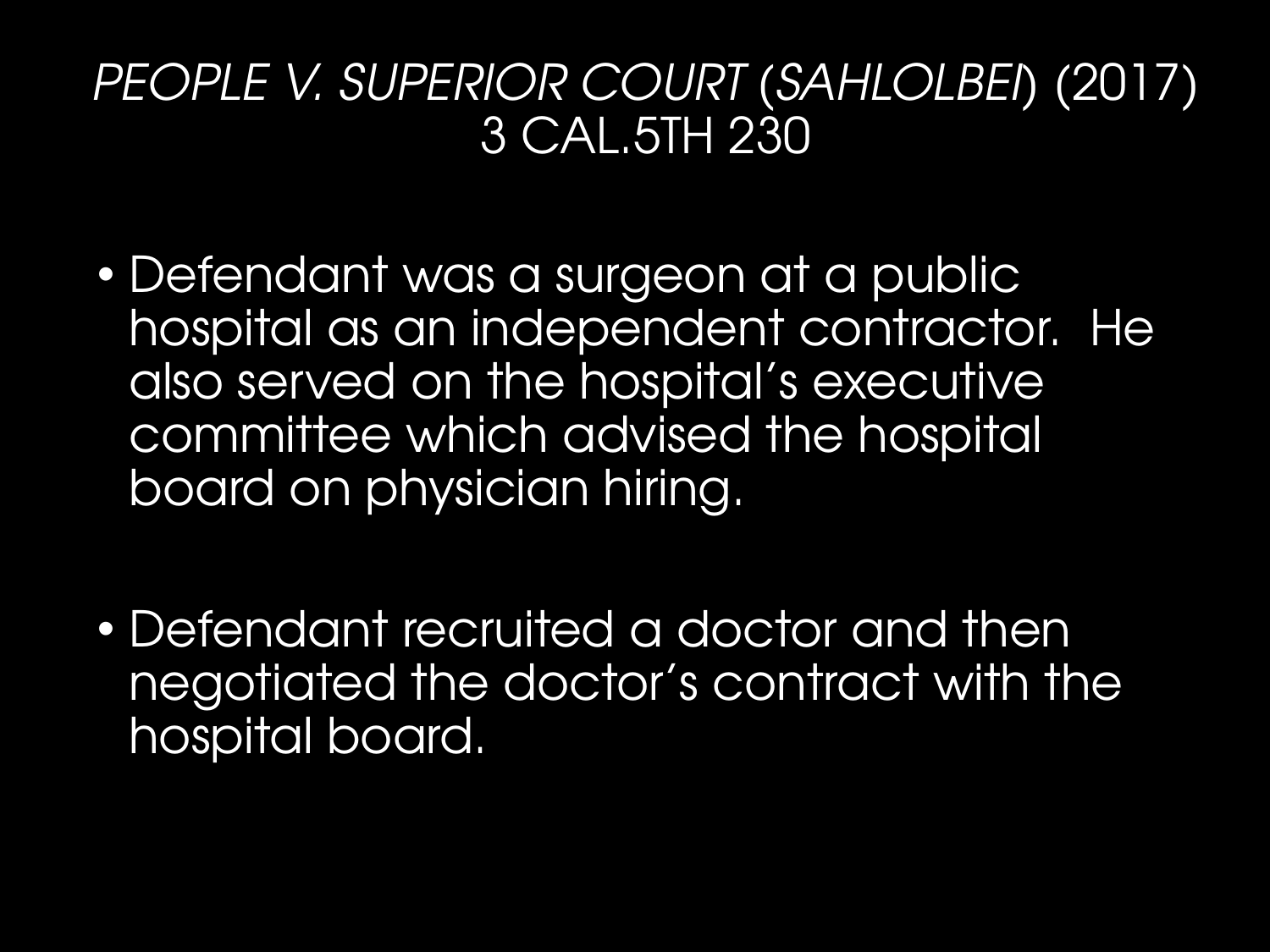

# People v. Superior Court (Sahlolbei) (2017) 3 Cal.5th 230
Defendant was a surgeon at a public hospital as an independent contractor.  He also served on the hospital’s executive committee which advised the hospital board on physician hiring.

Defendant recruited a doctor and then negotiated the doctor’s contract with the hospital board.